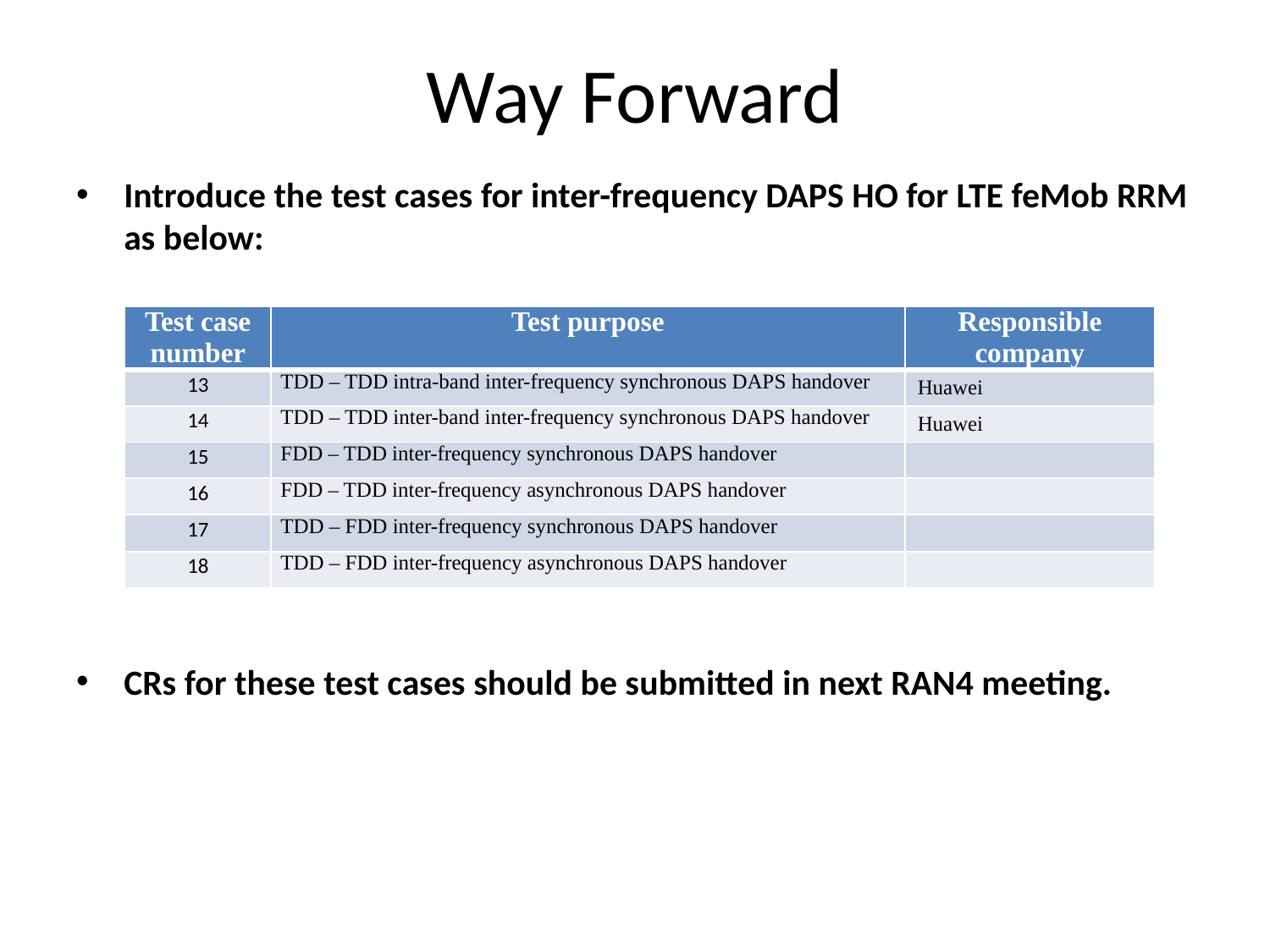

# Way Forward
Introduce the test cases for inter-frequency DAPS HO for LTE feMob RRM as below:

CRs for these test cases should be submitted in next RAN4 meeting.

| Test case number | Test purpose | Responsible company |
| --- | --- | --- |
| 13 | TDD – TDD intra-band inter-frequency synchronous DAPS handover | Huawei |
| 14 | TDD – TDD inter-band inter-frequency synchronous DAPS handover | Huawei |
| 15 | FDD – TDD inter-frequency synchronous DAPS handover |  |
| 16 | FDD – TDD inter-frequency asynchronous DAPS handover |  |
| 17 | TDD – FDD inter-frequency synchronous DAPS handover |  |
| 18 | TDD – FDD inter-frequency asynchronous DAPS handover |  |